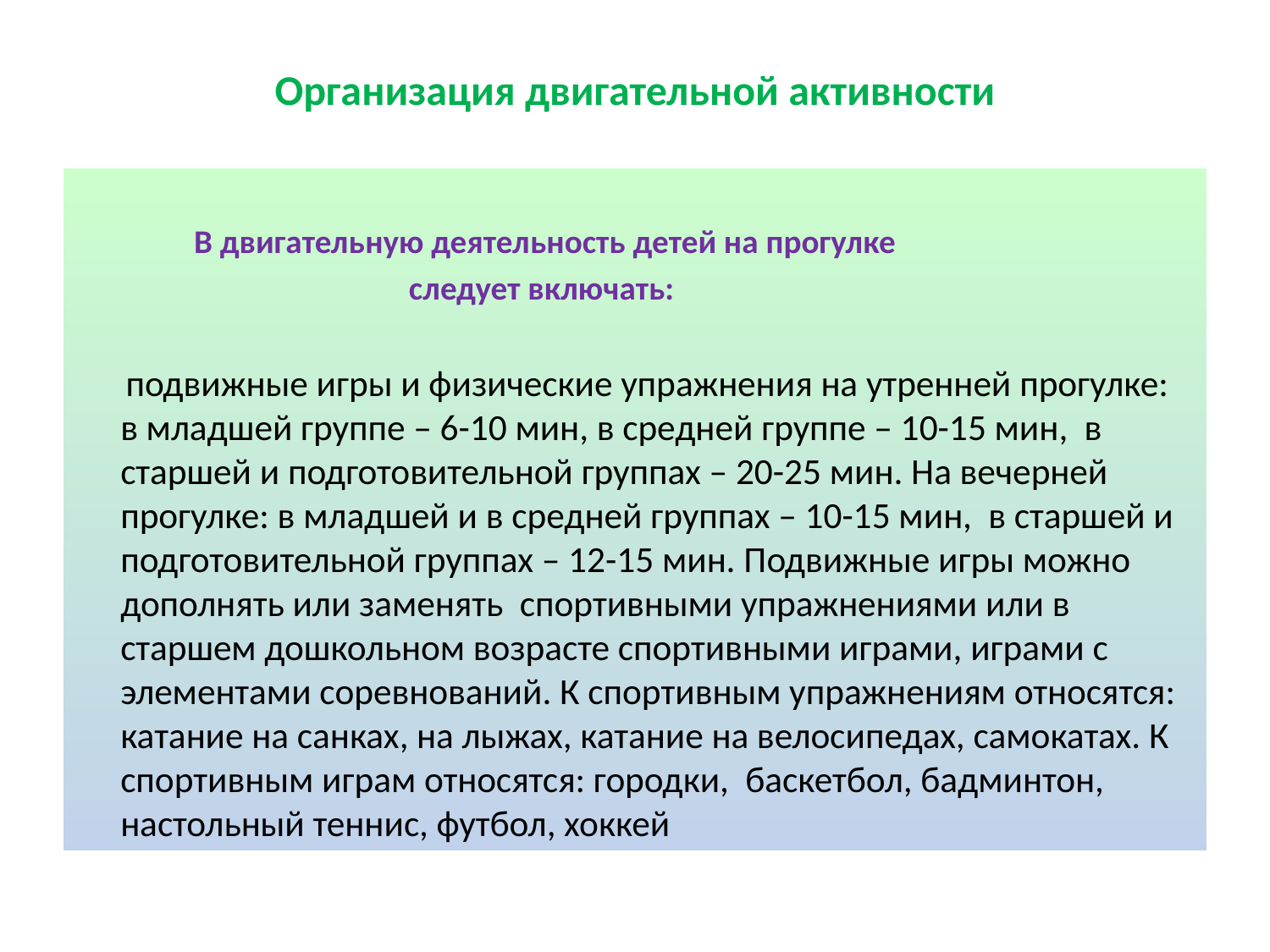

# Организация двигательной активности

В двигательную деятельность детей на прогулке
                             следует включать:

      подвижные игры и физические упражнения на утренней прогулке: в младшей группе – 6-10 мин, в средней группе – 10-15 мин,  в старшей и подготовительной группах – 20-25 мин. На вечерней прогулке: в младшей и в средней группах – 10-15 мин,  в старшей и подготовительной группах – 12-15 мин. Подвижные игры можно дополнять или заменять  спортивными упражнениями или в старшем дошкольном возрасте спортивными играми, играми с элементами соревнований. К спортивным упражнениям относятся: катание на санках, на лыжах, катание на велосипедах, самокатах. К спортивным играм относятся: городки,  баскетбол, бадминтон, настольный теннис, футбол, хоккей